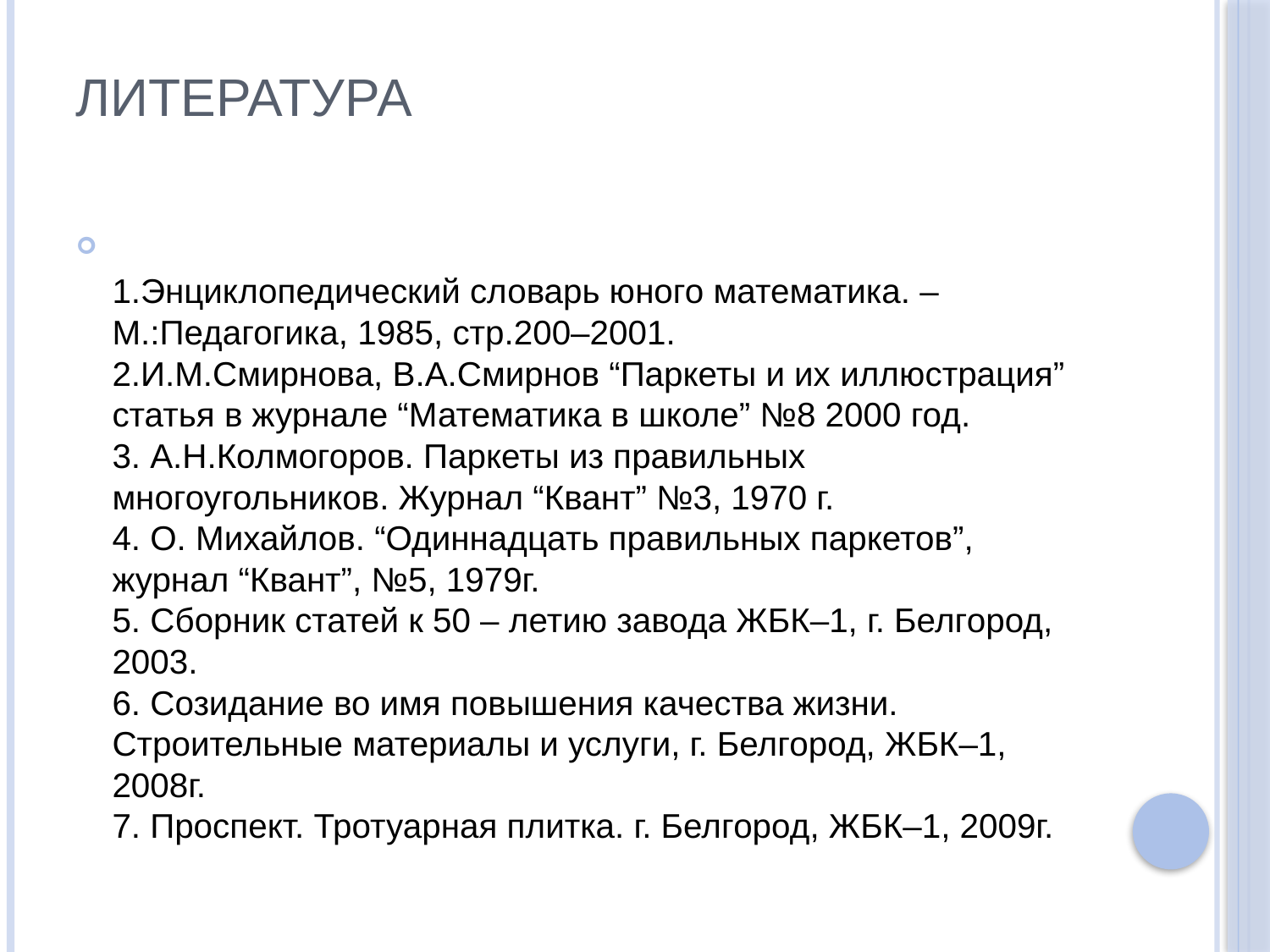

# ЛИТЕРАТУРА
1.Энциклопедический словарь юного математика. –М.:Педагогика, 1985, стр.200–2001.
2.И.М.Смирнова, В.А.Смирнов “Паркеты и их иллюстрация” статья в журнале “Математика в школе” №8 2000 год.
3. А.Н.Колмогоров. Паркеты из правильных многоугольников. Журнал “Квант” №3, 1970 г.
4. О. Михайлов. “Одиннадцать правильных паркетов”, журнал “Квант”, №5, 1979г. 
5. Сборник статей к 50 – летию завода ЖБК–1, г. Белгород, 2003.
6. Созидание во имя повышения качества жизни. Строительные материалы и услуги, г. Белгород, ЖБК–1, 2008г.
7. Проспект. Тротуарная плитка. г. Белгород, ЖБК–1, 2009г.